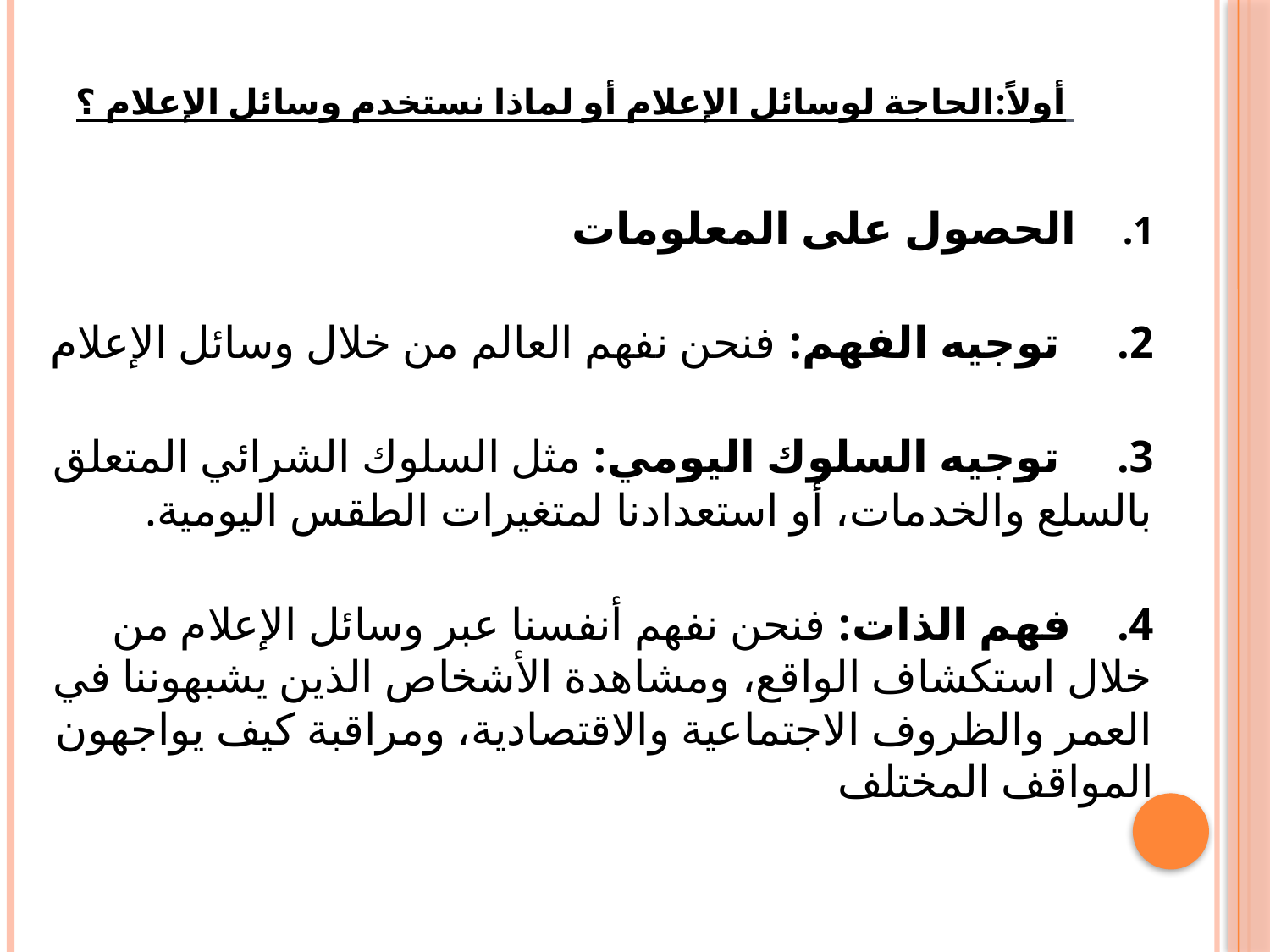

# أولاً:الحاجة لوسائل الإعلام أو لماذا نستخدم وسائل الإعلام ؟
1.    الحصول على المعلومات
2.     توجيه الفهم: فنحن نفهم العالم من خلال وسائل الإعلام
3.     توجيه السلوك اليومي: مثل السلوك الشرائي المتعلق بالسلع والخدمات، أو استعدادنا لمتغيرات الطقس اليومية.
4.    فهم الذات: فنحن نفهم أنفسنا عبر وسائل الإعلام من خلال استكشاف الواقع، ومشاهدة الأشخاص الذين يشبهوننا في العمر والظروف الاجتماعية والاقتصادية، ومراقبة كيف يواجهون المواقف المختلف